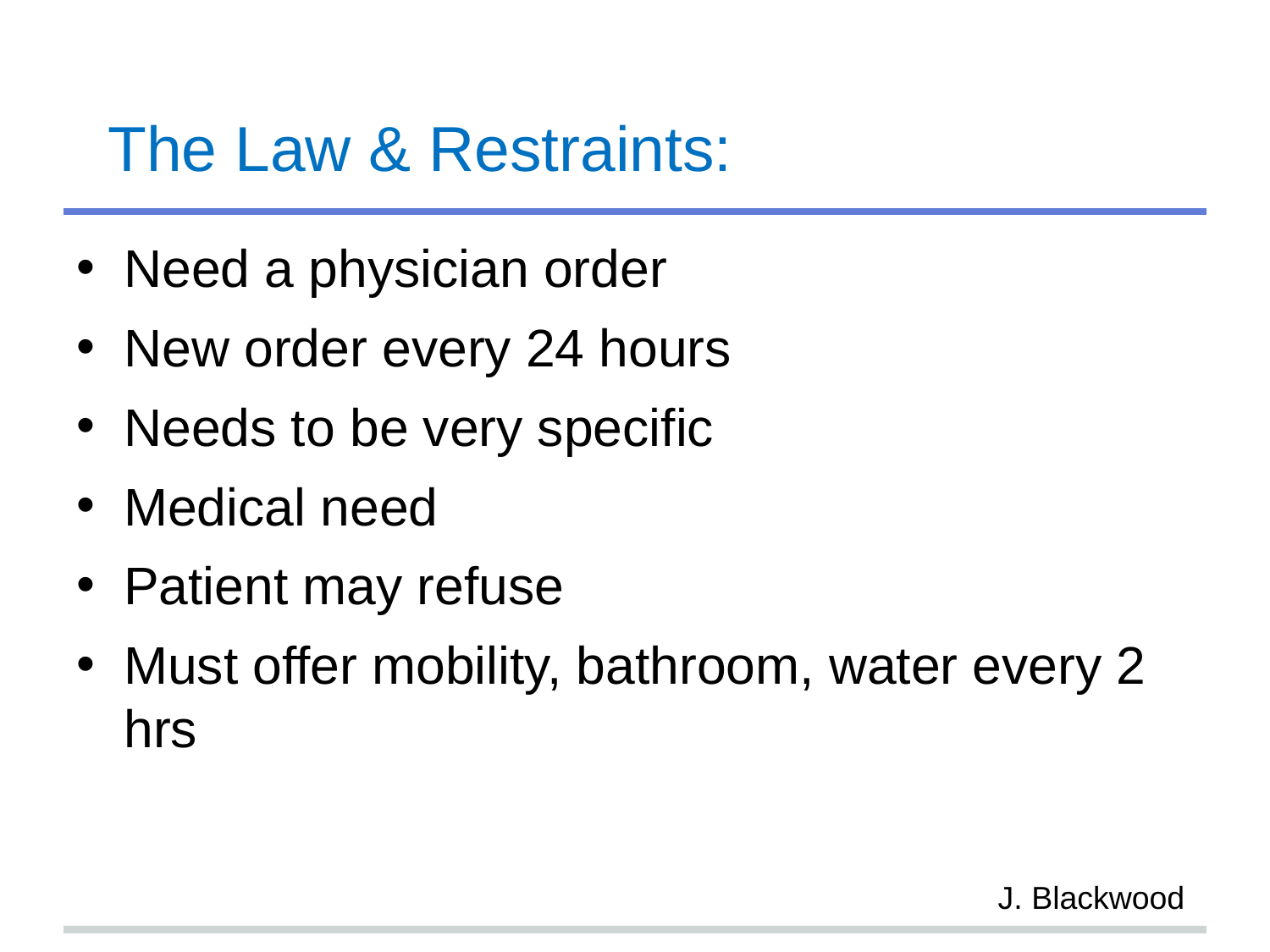

# The Law & Restraints:
Need a physician order
New order every 24 hours
Needs to be very specific
Medical need
Patient may refuse
Must offer mobility, bathroom, water every 2 hrs
J. Blackwood